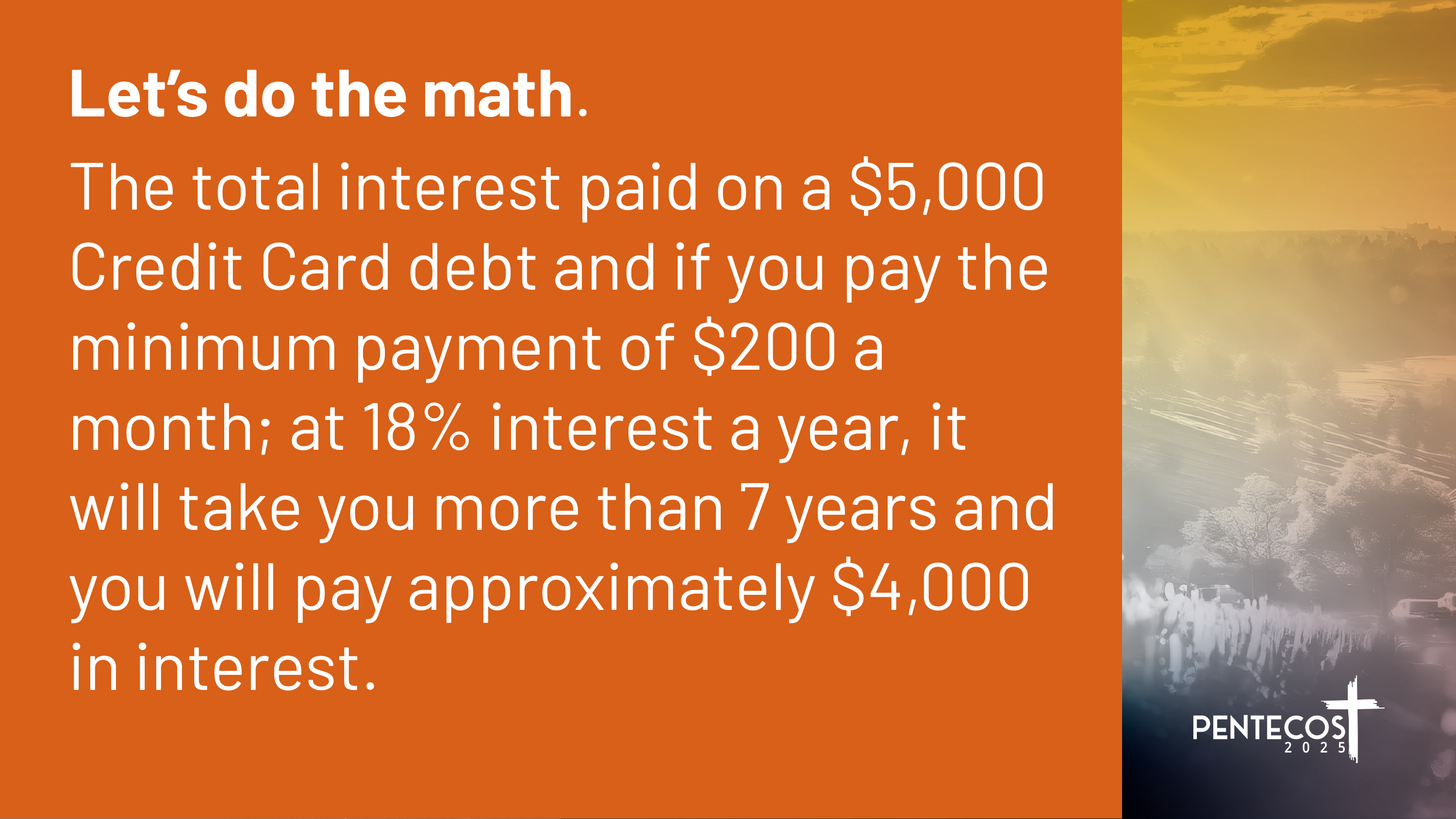

Let’s do the math.
The total interest paid on a $5,000 Credit Card debt and if you pay the minimum payment of $200 a month; at 18% interest a year, it will take you more than 7 years and you will pay approximately $4,000 in interest.